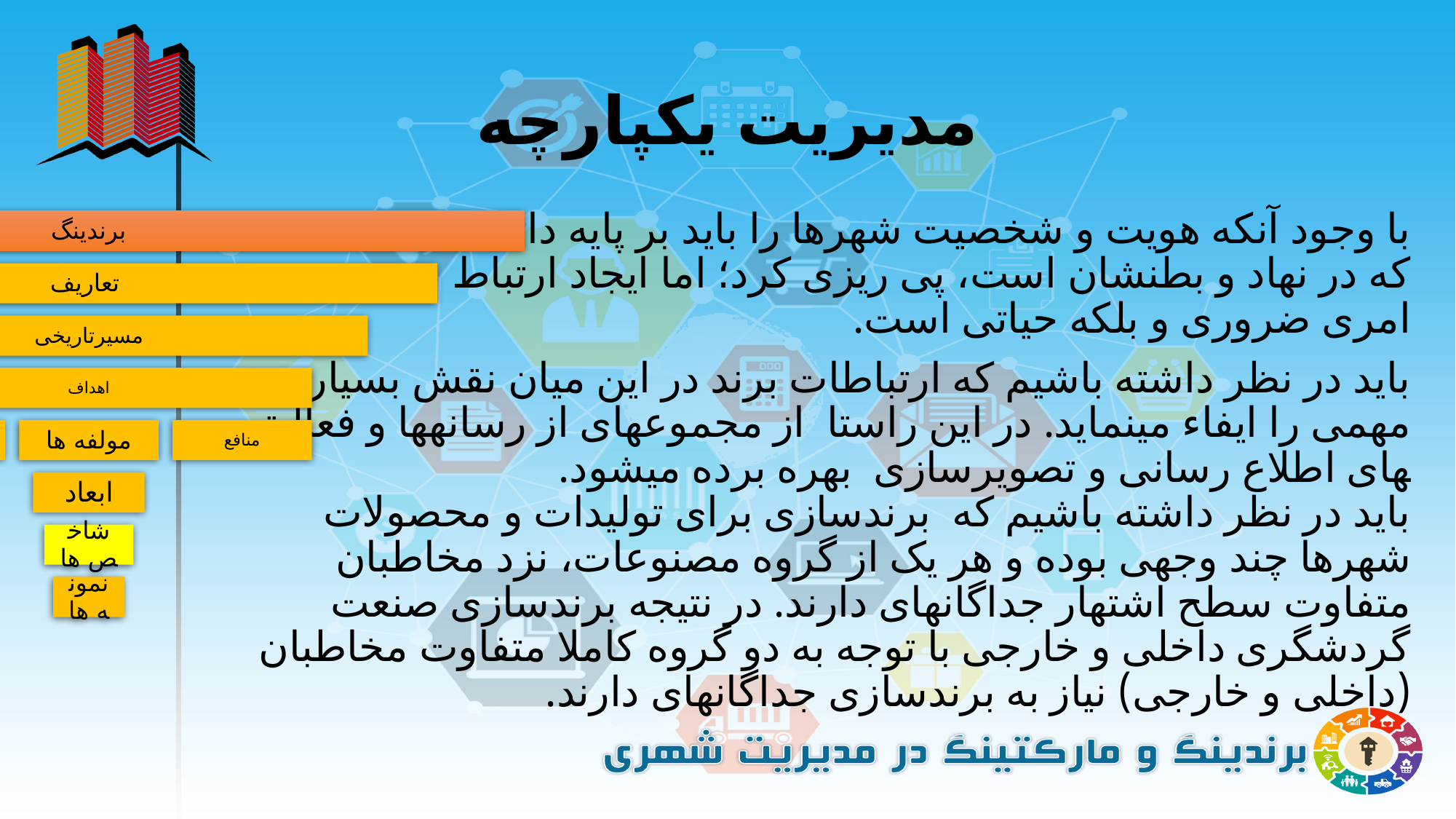

# مدیریت یکپارچه
با وجود آنکه هویت و شخصیت شهرها را باید بر پایه داشته های ذاتی، که در نهاد و بطنشان است، پی ریزی کرد؛ اما ایجاد ارتباط صحیح نیز امری ضروری و بلکه حیاتی است.
باید در نظر داشته باشیم که ارتباطات برند در این میان نقش بسیار مهمی را ایفاء می­نماید. در این راستا  از مجموعه­ای از رسانه­ها و فعالیت­های اطلاع رسانی و تصویرسازی  بهره برده می­شود. 
باید در نظر داشته باشیم که  برندسازی برای تولیدات و محصولات شهرها چند وجهی بوده و هر یک از گروه مصنوعات، نزد مخاطبان متفاوت سطح اشتهار جداگانه­ای دارند. در نتیجه برندسازی صنعت گردشگری داخلی و خارجی با توجه به دو گروه کاملا متفاوت مخاطبان (داخلی و خارجی) نیاز به برندسازی جداگانه­ای دارند.

برندینگ
تعاریف
مسیرتاریخی
اهداف
مولفه ها
منافع
ابعاد
شاخص ها
نمونه ها